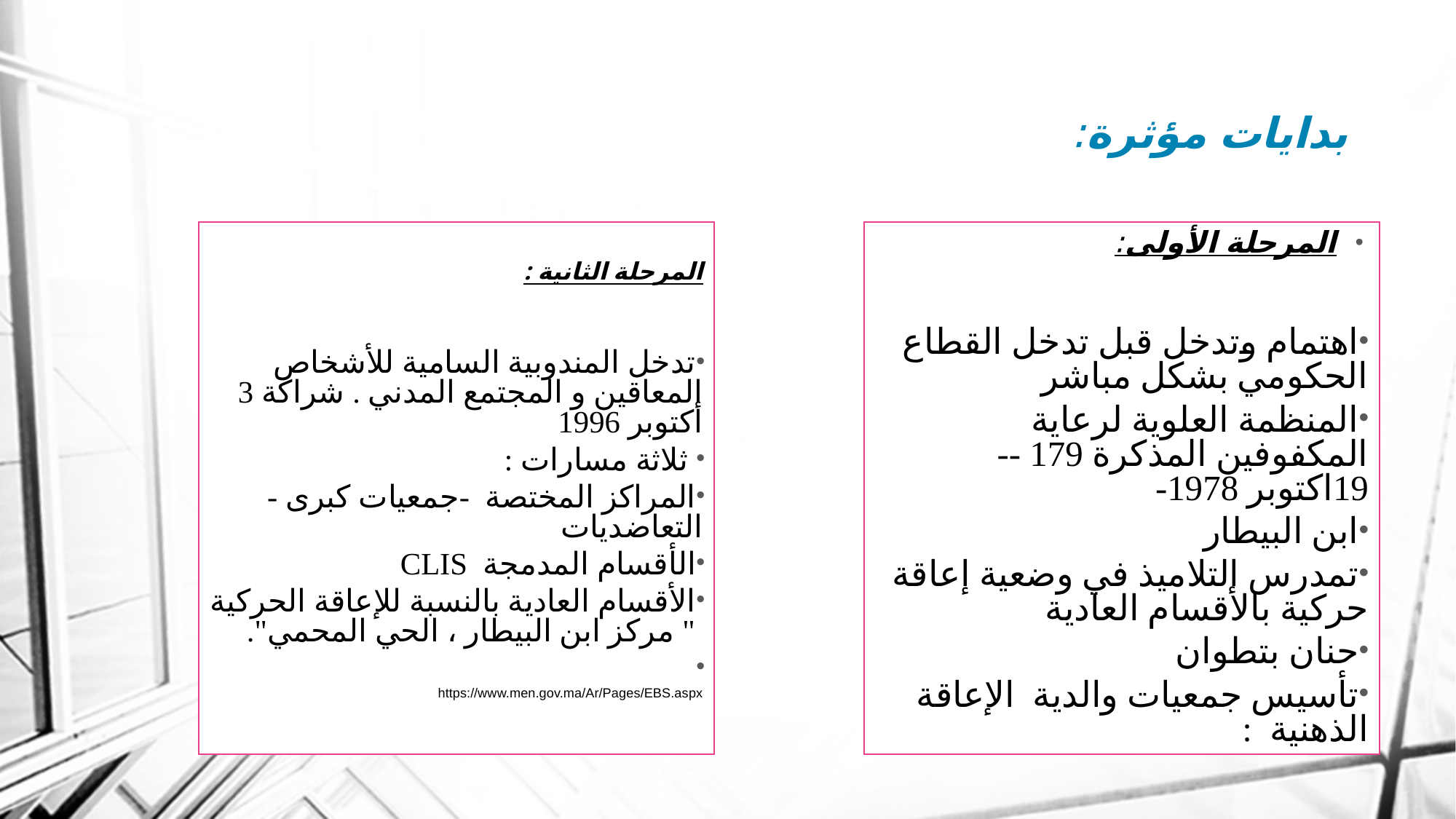

# بدايات مؤثرة:

المرحلة الثانية :

تدخل المندوبية السامية للأشخاص المعاقين و المجتمع المدني . شراكة 3 أكتوبر 1996
 ثلاثة مسارات :
المراكز المختصة  -جمعيات كبرى - التعاضديات
الأقسام المدمجة  CLIS
الأقسام العادية بالنسبة للإعاقة الحركية  " مركز ابن البيطار ، الحي المحمي".

https://www.men.gov.ma/Ar/Pages/EBS.aspx

المرحلة الأولى:

اهتمام وتدخل قبل تدخل القطاع الحكومي بشكل مباشر
المنظمة العلوية لرعاية المكفوفين المذكرة 179 -- 19اكتوبر 1978-
ابن البيطار
تمدرس التلاميذ في وضعية إعاقة حركية بالأقسام العادية
حنان بتطوان
تأسيس جمعيات والدية  الإعاقة الذهنية  :